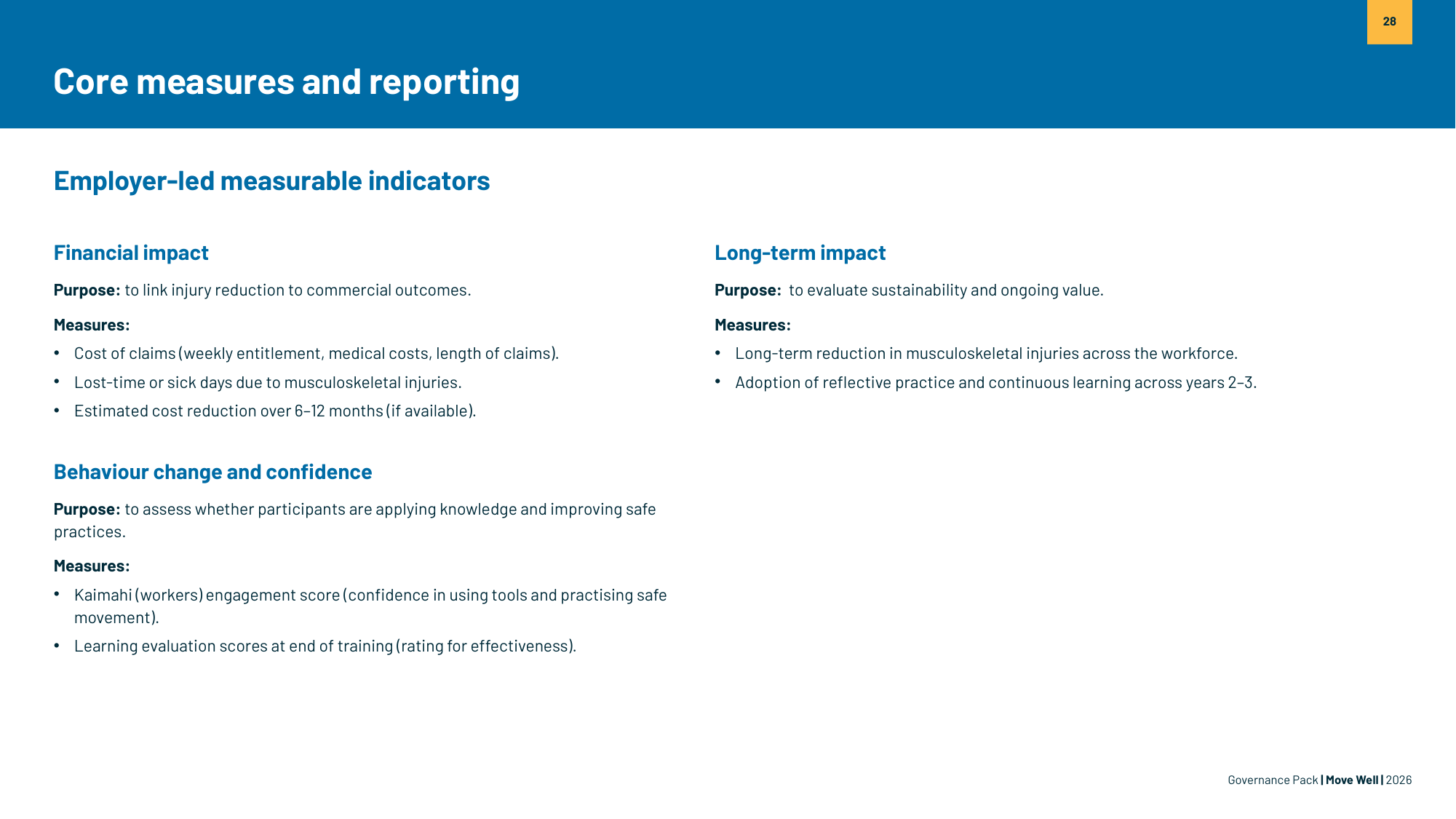

28
Core measures and reporting
Employer-led measurable indicators

Financial impact
Purpose: to link injury reduction to commercial outcomes.
Measures:
Cost of claims (weekly entitlement, medical costs, length of claims).
Lost-time or sick days due to musculoskeletal injuries.
Estimated cost reduction over 6–12 months (if available).
Behaviour change and confidence
Purpose: to assess whether participants are applying knowledge and improving safe practices.
Measures:
Kaimahi (workers) engagement score (confidence in using tools and practising safe movement).
Learning evaluation scores at end of training (rating for effectiveness).
Long-term impact
Purpose:  to evaluate sustainability and ongoing value.
Measures:
Long-term reduction in musculoskeletal injuries across the workforce.
Adoption of reflective practice and continuous learning across years 2–3.